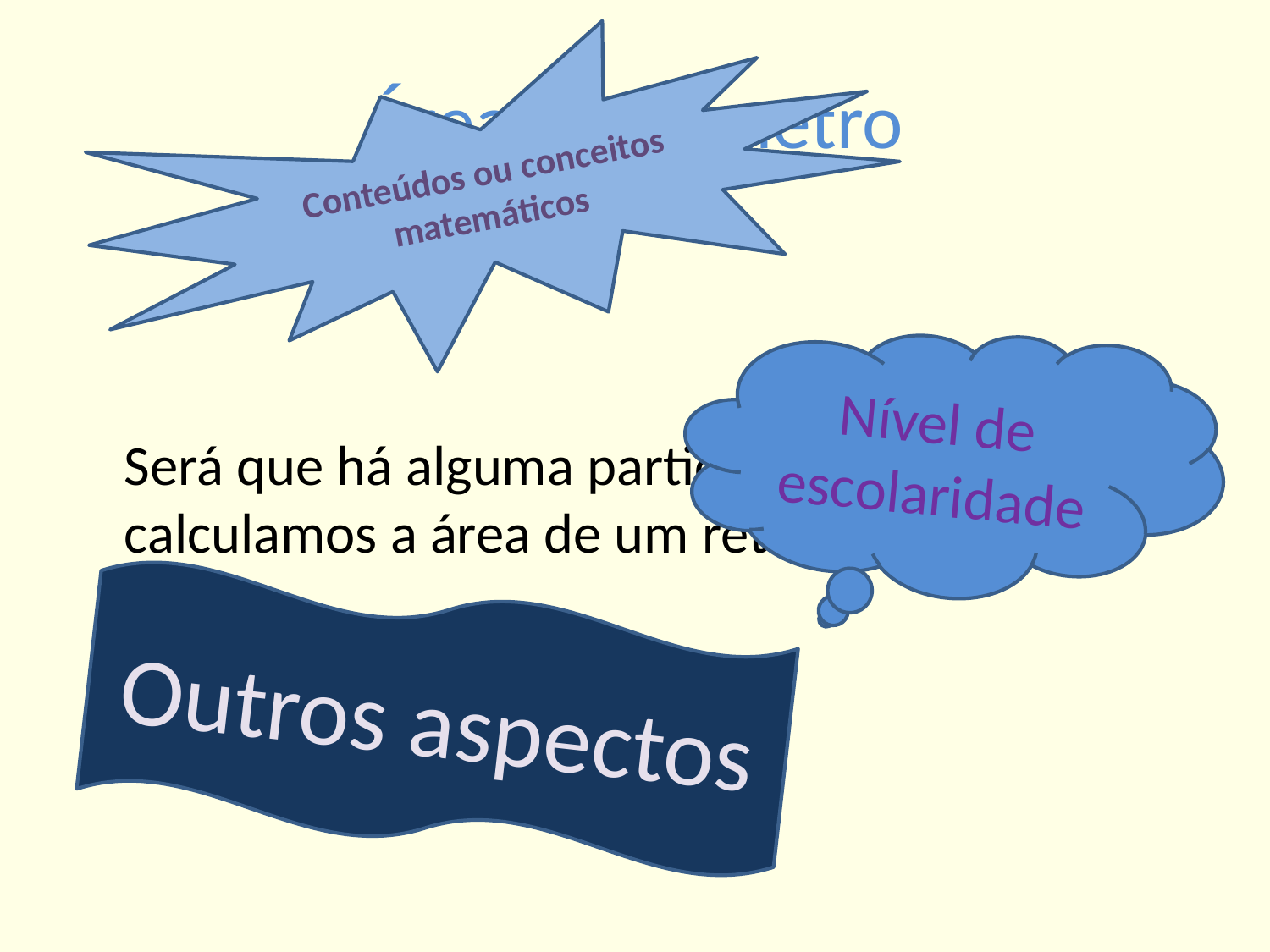

# Área e perímetro
Conteúdos ou conceitos matemáticos
	Será que há alguma particularidade quando calculamos a área de um retângulo áureo?

Nível de escolaridade
Outros aspectos